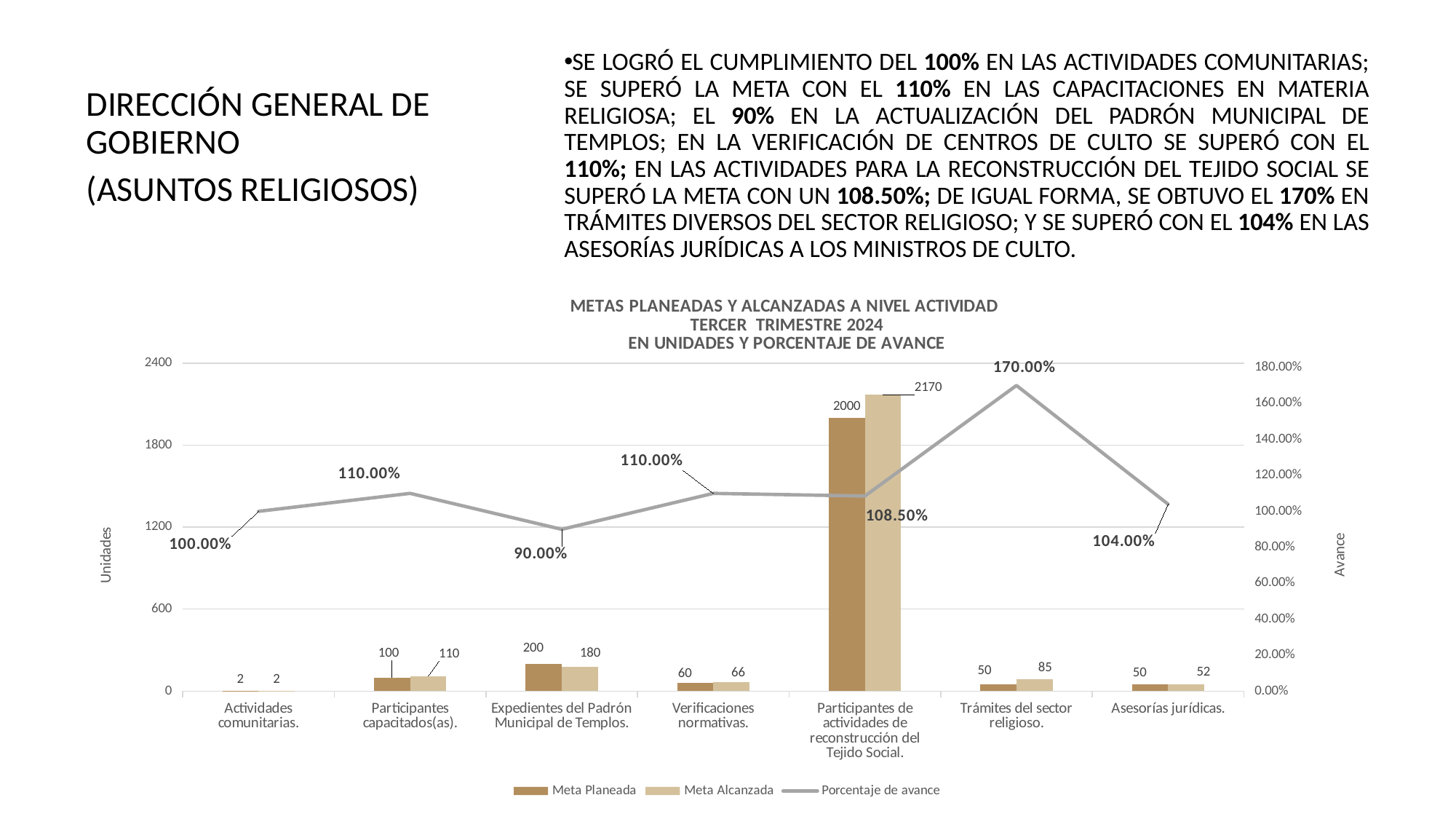

SE LOGRÓ EL CUMPLIMIENTO DEL 100% EN LAS ACTIVIDADES COMUNITARIAS; SE SUPERÓ LA META CON EL 110% EN LAS CAPACITACIONES EN MATERIA RELIGIOSA; EL 90% EN LA ACTUALIZACIÓN DEL PADRÓN MUNICIPAL DE TEMPLOS; EN LA VERIFICACIÓN DE CENTROS DE CULTO SE SUPERÓ CON EL 110%; EN LAS ACTIVIDADES PARA LA RECONSTRUCCIÓN DEL TEJIDO SOCIAL SE SUPERÓ LA META CON UN 108.50%; DE IGUAL FORMA, SE OBTUVO EL 170% EN TRÁMITES DIVERSOS DEL SECTOR RELIGIOSO; Y SE SUPERÓ CON EL 104% EN LAS ASESORÍAS JURÍDICAS A LOS MINISTROS DE CULTO.
DIRECCIÓN GENERAL DE GOBIERNO
(ASUNTOS RELIGIOSOS)

### Chart: METAS PLANEADAS Y ALCANZADAS A NIVEL ACTIVIDAD
TERCER  TRIMESTRE 2024
EN UNIDADES Y PORCENTAJE DE AVANCE

| Category | Meta Planeada | Meta Alcanzada |  |
|---|---|---|---|
| Actividades comunitarias. | 2.0 | 2.0 | 1.0 |
| Participantes capacitados(as). | 100.0 | 110.0 | 1.1 |
| Expedientes del Padrón Municipal de Templos. | 200.0 | 180.0 | 0.9 |
| Verificaciones normativas. | 60.0 | 66.0 | 1.1 |
| Participantes de actividades de reconstrucción del Tejido Social. | 2000.0 | 2170.0 | 1.085 |
| Trámites del sector religioso. | 50.0 | 85.0 | 1.7 |
| Asesorías jurídicas. | 50.0 | 52.0 | 1.04 |